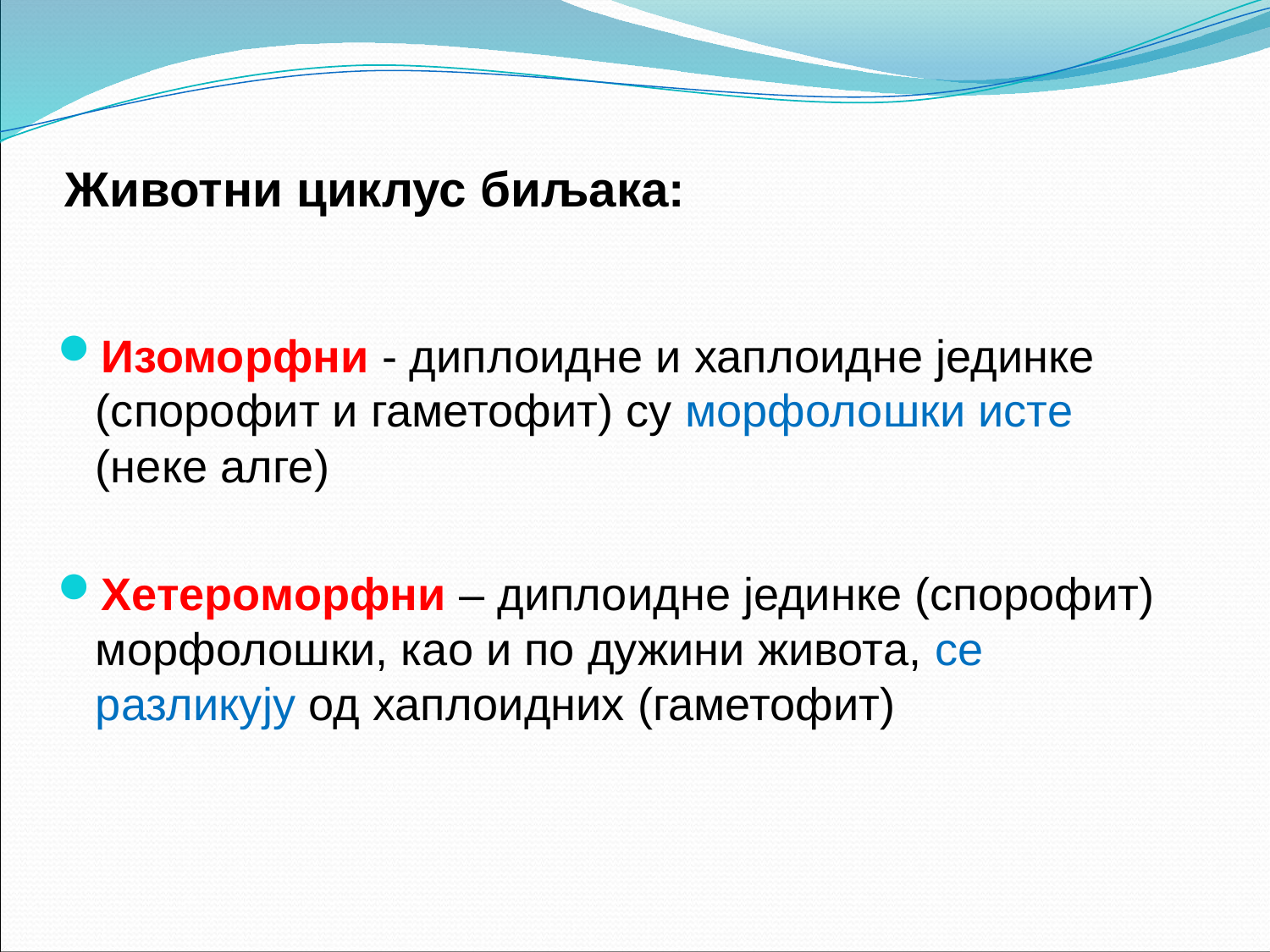

# Животни циклус биљака:

Изоморфни - диплоидне и хаплоидне јединке (спорофит и гаметофит) су морфолошки исте (неке алге)

Хетероморфни – диплоидне јединке (спорофит) морфолошки, као и по дужини живота, се разликују од хаплоидних (гаметофит)